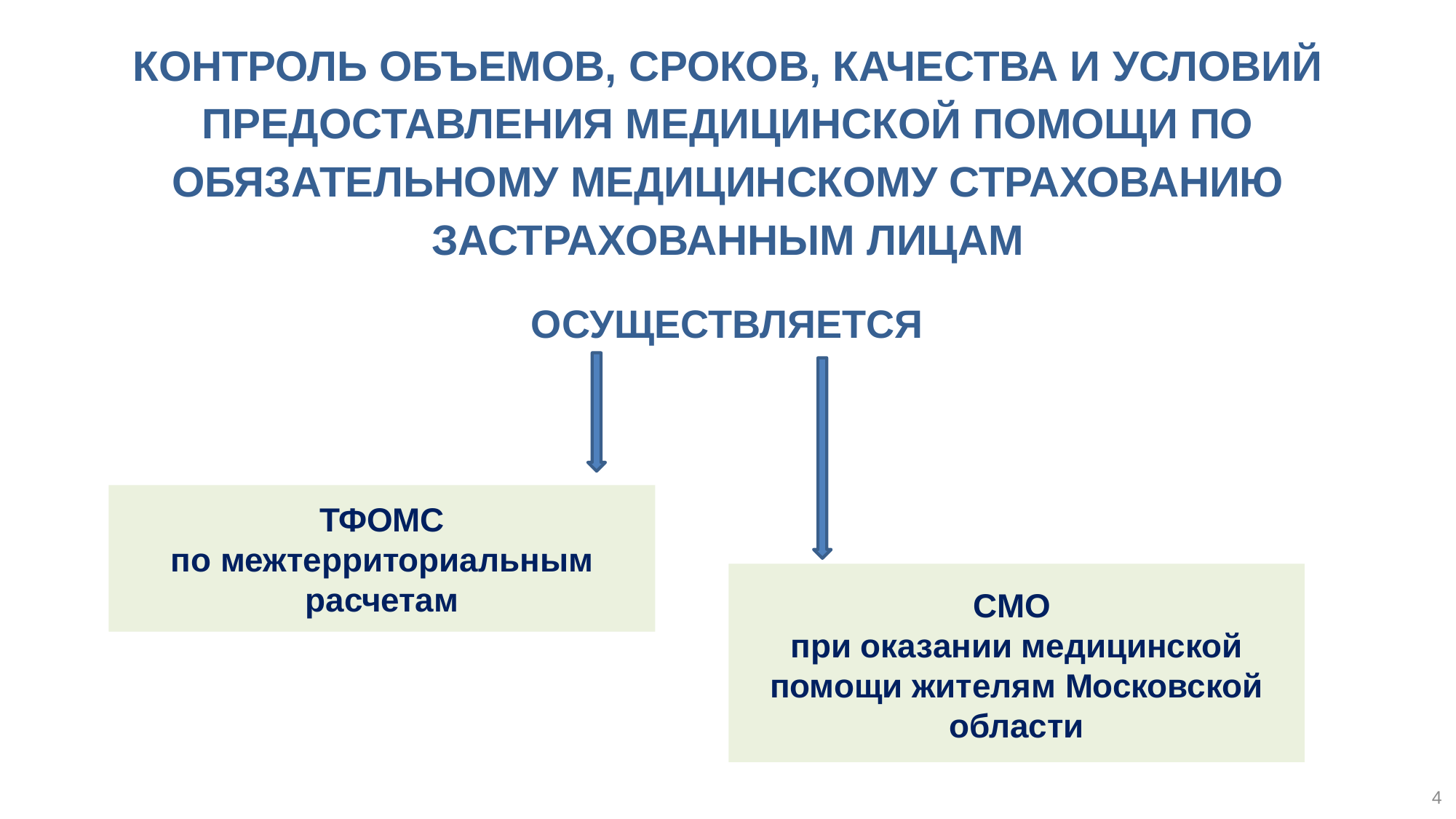

Контроль объемов, сроков, качества и условий предоставления медицинской помощи по обязательному медицинскому страхованию застрахованным лицам
осуществляется

ТФОМС
по межтерриториальным расчетам

СМО
при оказании медицинской помощи жителям Московской области

4